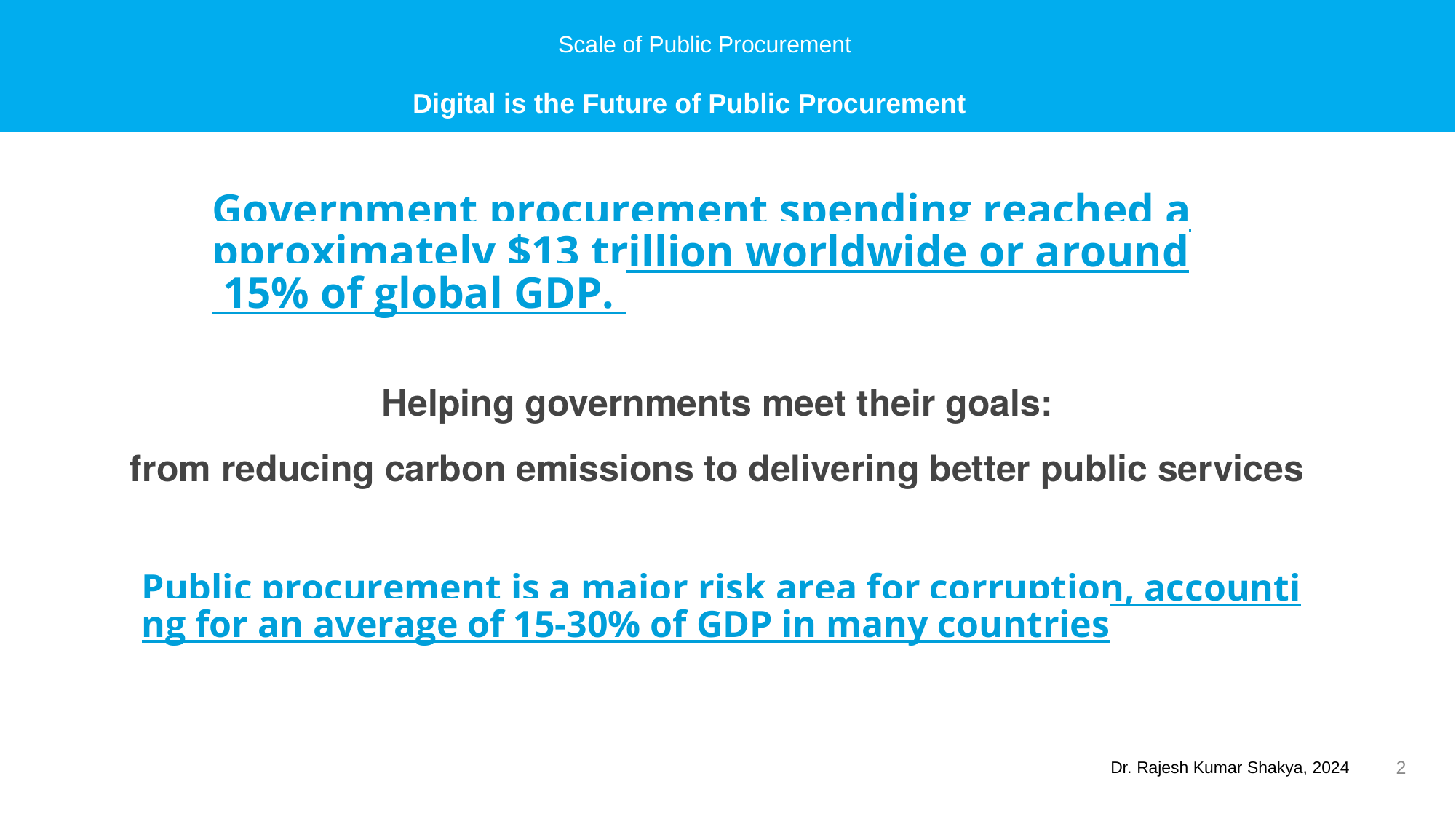

# Scale of Public Procurement
Digital is the Future of Public Procurement
Government procurement spending reached approximately $13 trillion worldwide or around 15% of global GDP.
Helping governments meet their goals:
from reducing carbon emissions to delivering better public services
Public procurement is a major risk area for corruption, accounting for an average of 15-30% of GDP in many countries
2
Dr. Rajesh Kumar Shakya, 2024